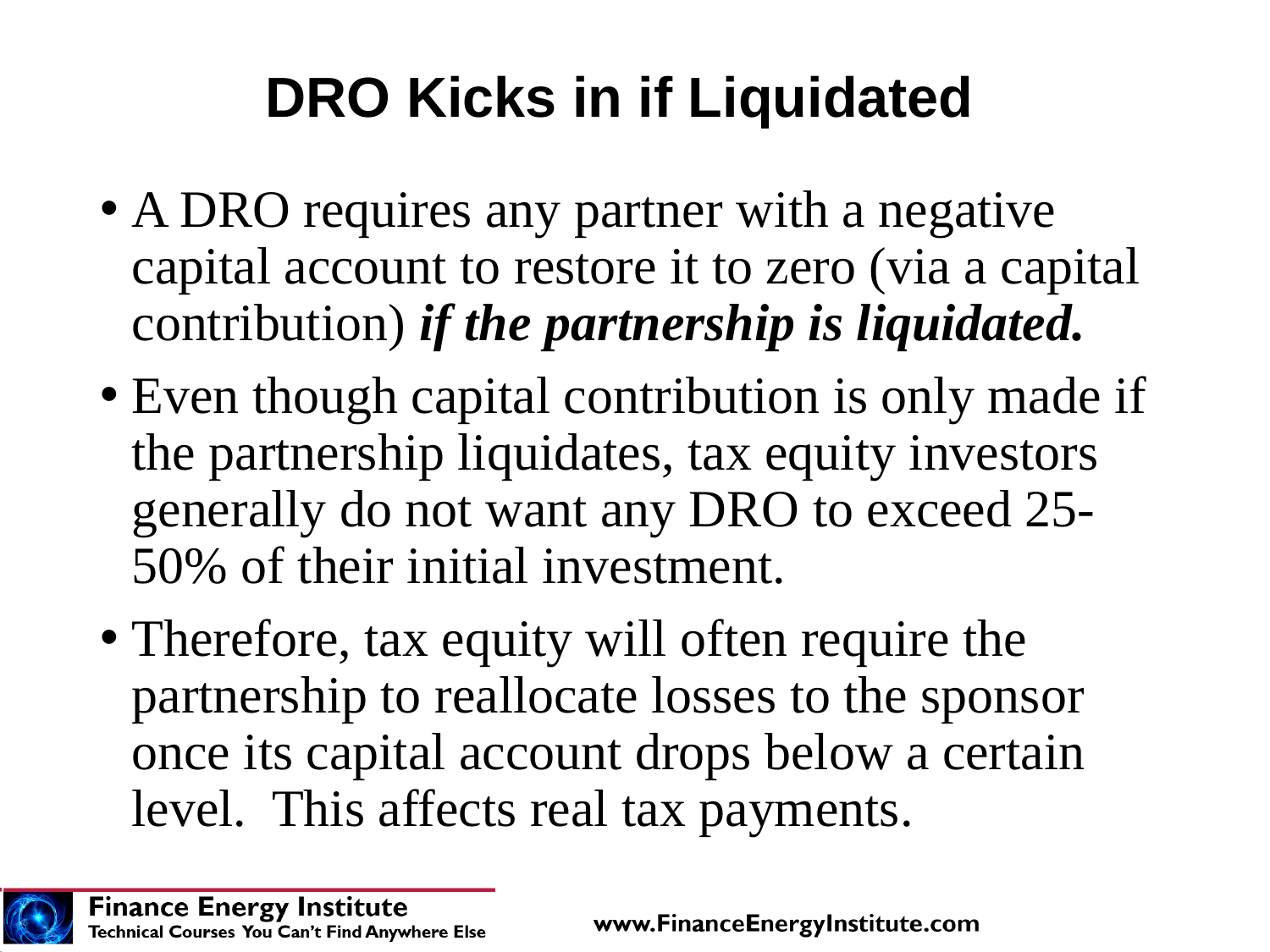

# DRO Kicks in if Liquidated
A DRO requires any partner with a negative capital account to restore it to zero (via a capital contribution) if the partnership is liquidated.
Even though capital contribution is only made if the partnership liquidates, tax equity investors generally do not want any DRO to exceed 25-50% of their initial investment.
Therefore, tax equity will often require the partnership to reallocate losses to the sponsor once its capital account drops below a certain level.  This affects real tax payments.